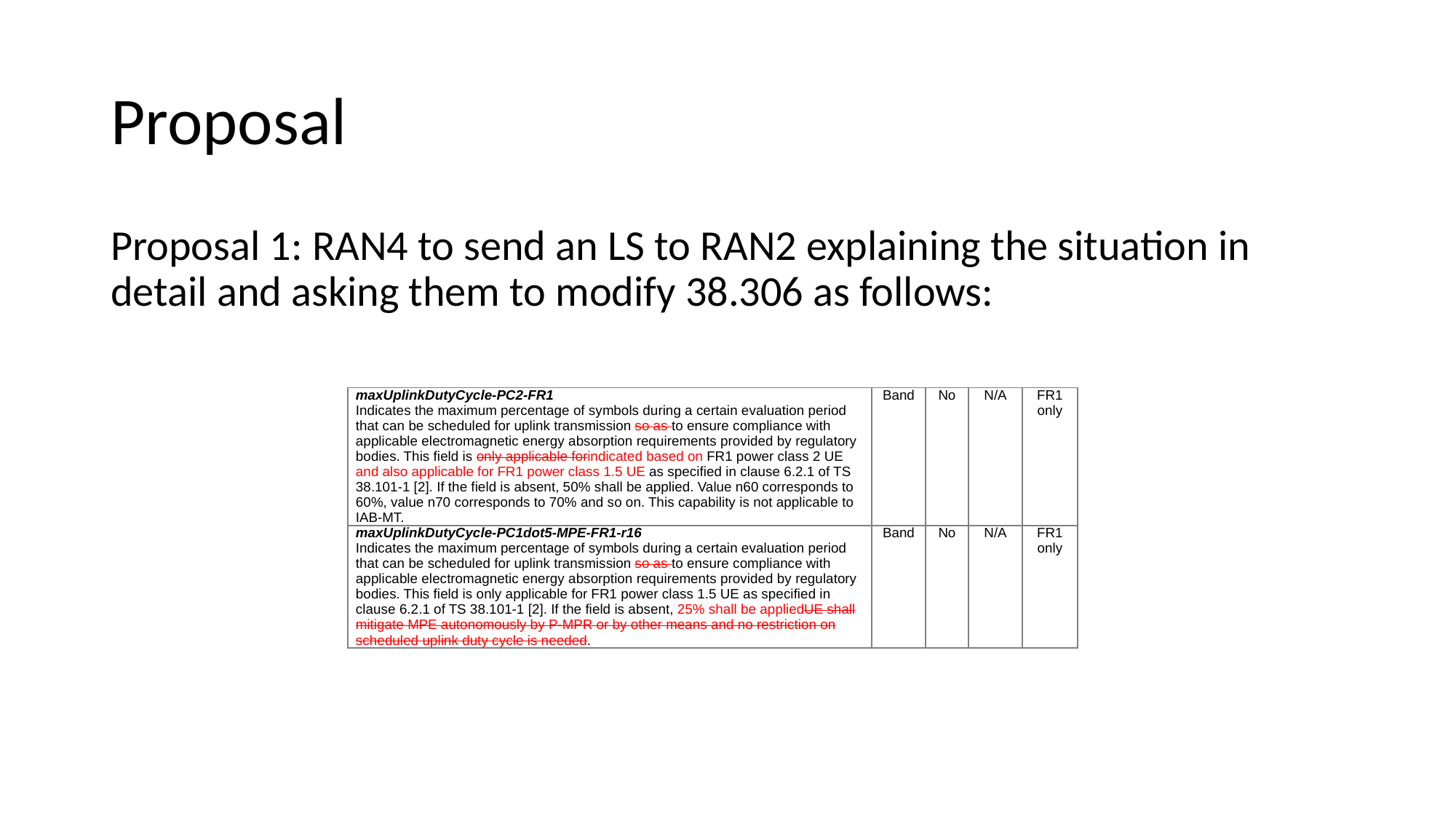

# Proposal
Proposal 1: RAN4 to send an LS to RAN2 explaining the situation in detail and asking them to modify 38.306 as follows:

| maxUplinkDutyCycle-PC2-FR1 Indicates the maximum percentage of symbols during a certain evaluation period that can be scheduled for uplink transmission so as to ensure compliance with applicable electromagnetic energy absorption requirements provided by regulatory bodies. This field is only applicable forindicated based on FR1 power class 2 UE and also applicable for FR1 power class 1.5 UE as specified in clause 6.2.1 of TS 38.101-1 [2]. If the field is absent, 50% shall be applied. Value n60 corresponds to 60%, value n70 corresponds to 70% and so on. This capability is not applicable to IAB-MT. | Band | No | N/A | FR1 only |
| --- | --- | --- | --- | --- |
| maxUplinkDutyCycle-PC1dot5-MPE-FR1-r16 Indicates the maximum percentage of symbols during a certain evaluation period that can be scheduled for uplink transmission so as to ensure compliance with applicable electromagnetic energy absorption requirements provided by regulatory bodies. This field is only applicable for FR1 power class 1.5 UE as specified in clause 6.2.1 of TS 38.101-1 [2]. If the field is absent, 25% shall be appliedUE shall mitigate MPE autonomously by P-MPR or by other means and no restriction on scheduled uplink duty cycle is needed. | Band | No | N/A | FR1 only |